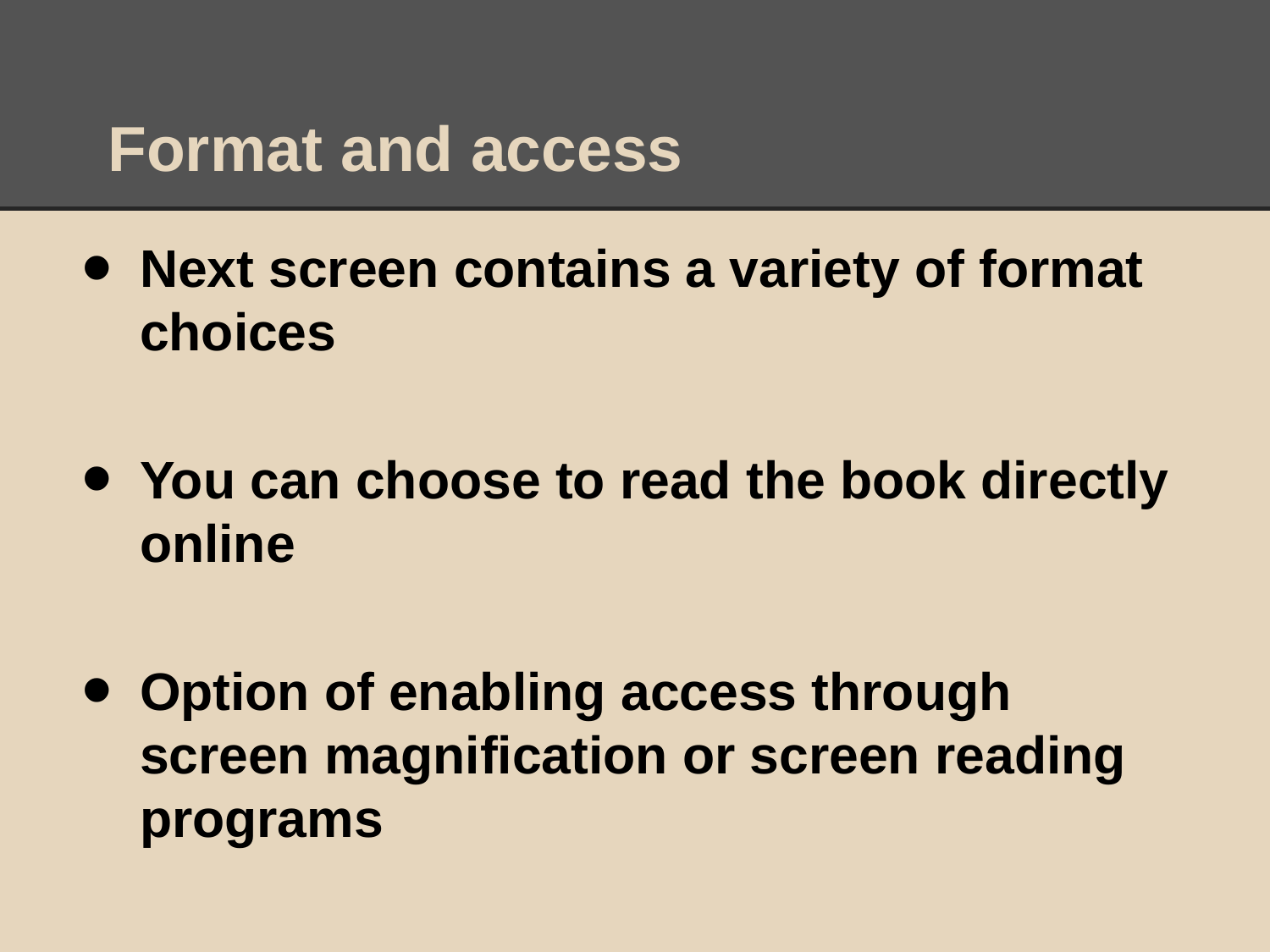

# Format and access
Next screen contains a variety of format choices

You can choose to read the book directly online

Option of enabling access through screen magnification or screen reading programs